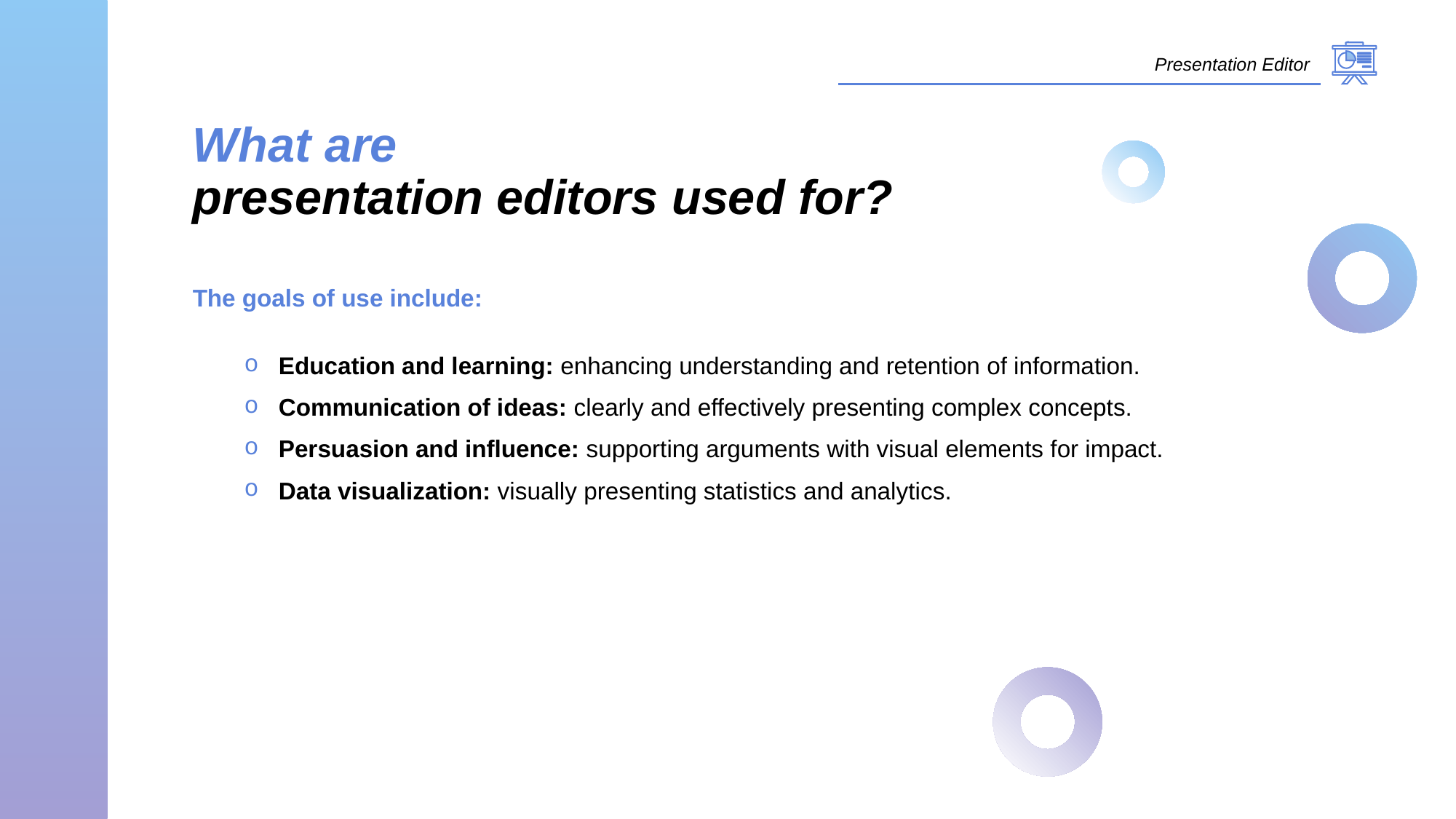

# What are presentation editors used for?

The goals of use include:
Education and learning: enhancing understanding and retention of information.
Communication of ideas: clearly and effectively presenting complex concepts.
Persuasion and influence: supporting arguments with visual elements for impact.
Data visualization: visually presenting statistics and analytics.

5